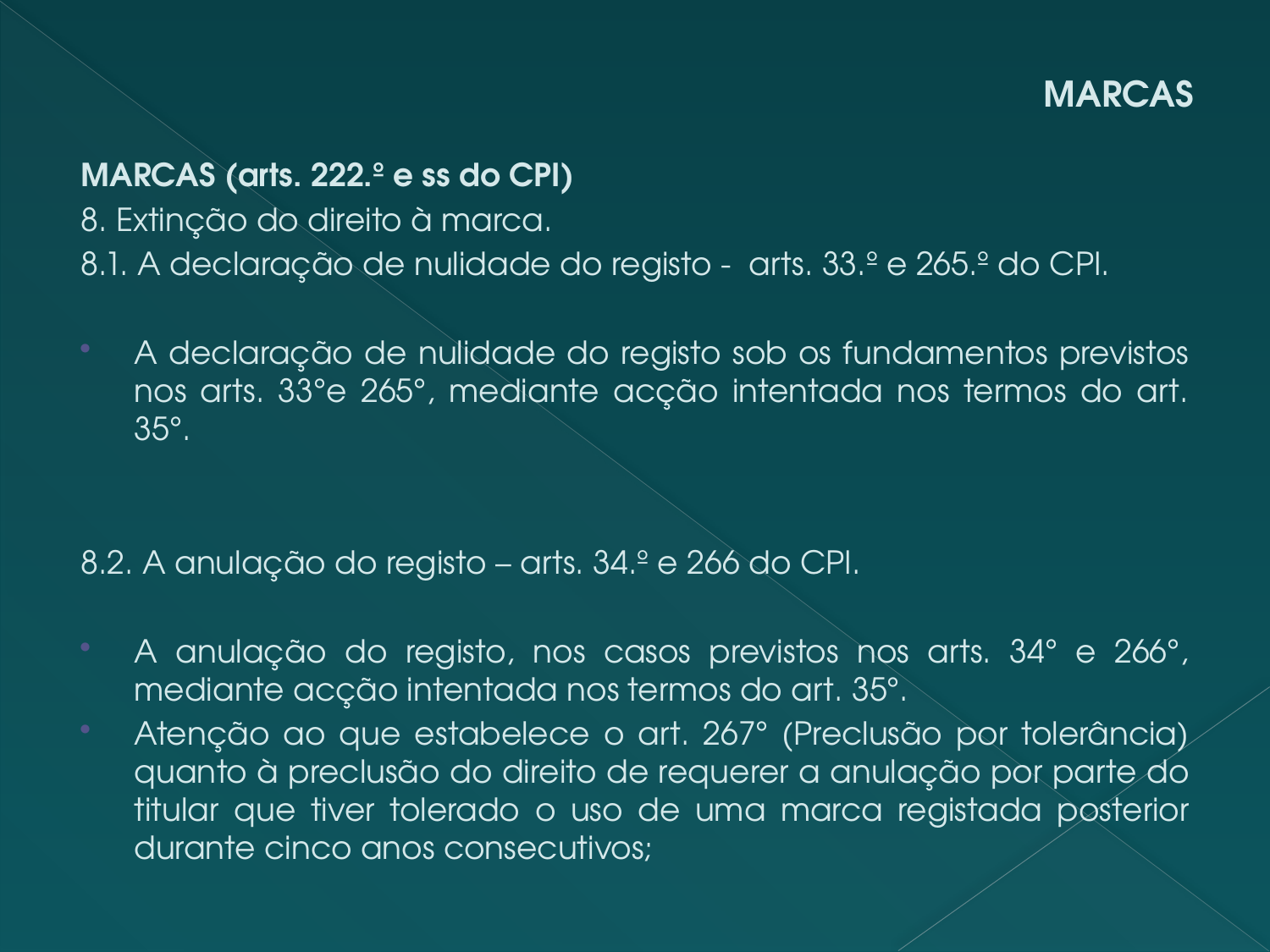

# MARCAS
MARCAS (arts. 222.º e ss do CPI)
8. Extinção do direito à marca.
8.1. A declaração de nulidade do registo -  arts. 33.º e 265.º do CPI.

A declaração de nulidade do registo sob os fundamentos previstos nos arts. 33°e 265°, mediante acção intentada nos termos do art. 35°.

8.2. A anulação do registo – arts. 34.º e 266 do CPI.

A anulação do registo, nos casos previstos nos arts. 34° e 266°, mediante acção intentada nos termos do art. 35°.
Atenção ao que estabelece o art. 267° (Preclusão por tolerância) quanto à preclusão do direito de requerer a anulação por parte do titular que tiver tolerado o uso de uma marca registada posterior durante cinco anos consecutivos;